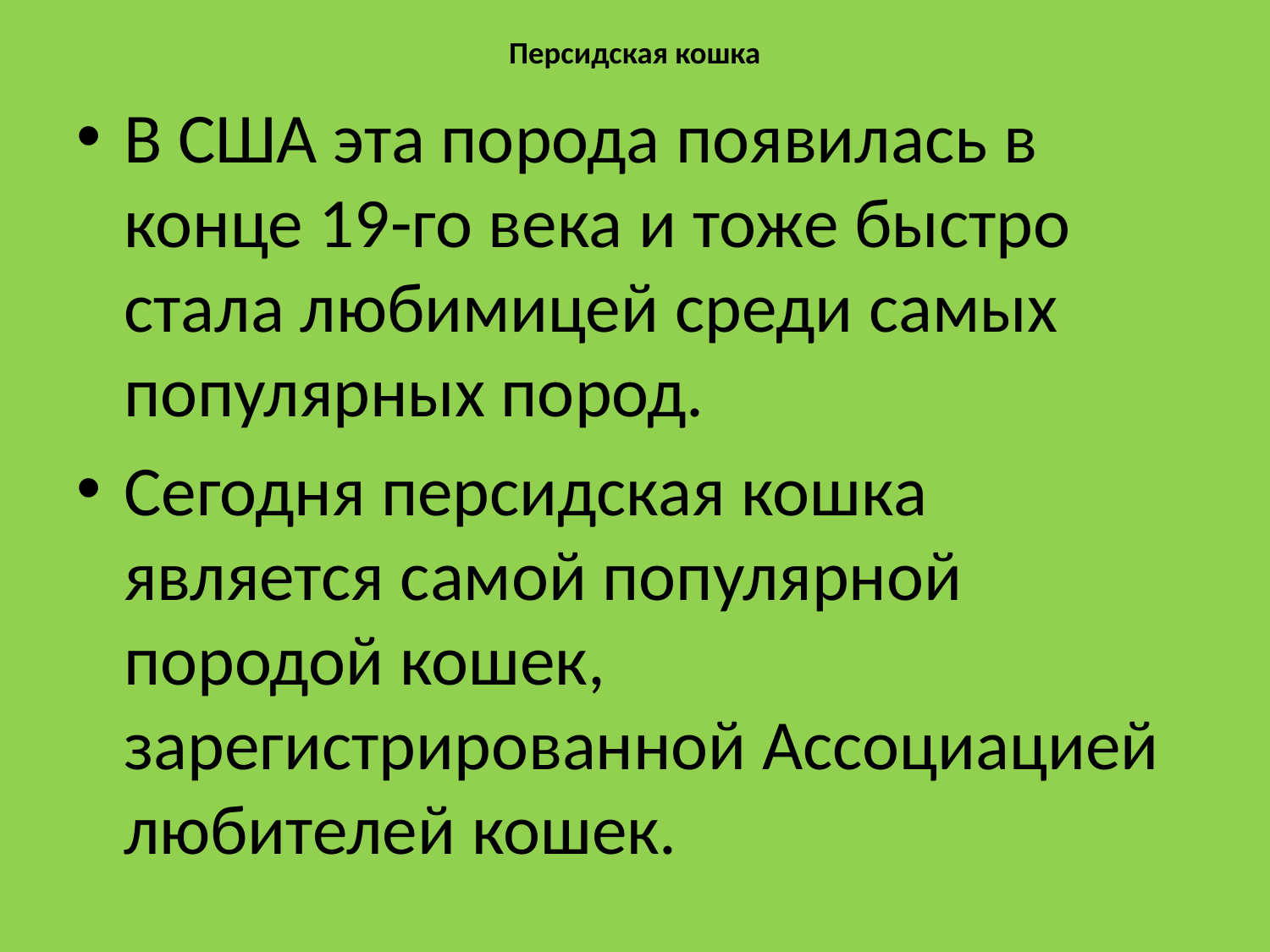

# Персидская кошка
В США эта порода появилась в конце 19-го века и тоже быстро стала любимицей среди самых популярных пород.
Сегодня персидская кошка является самой популярной породой кошек, зарегистрированной Ассоциацией любителей кошек.